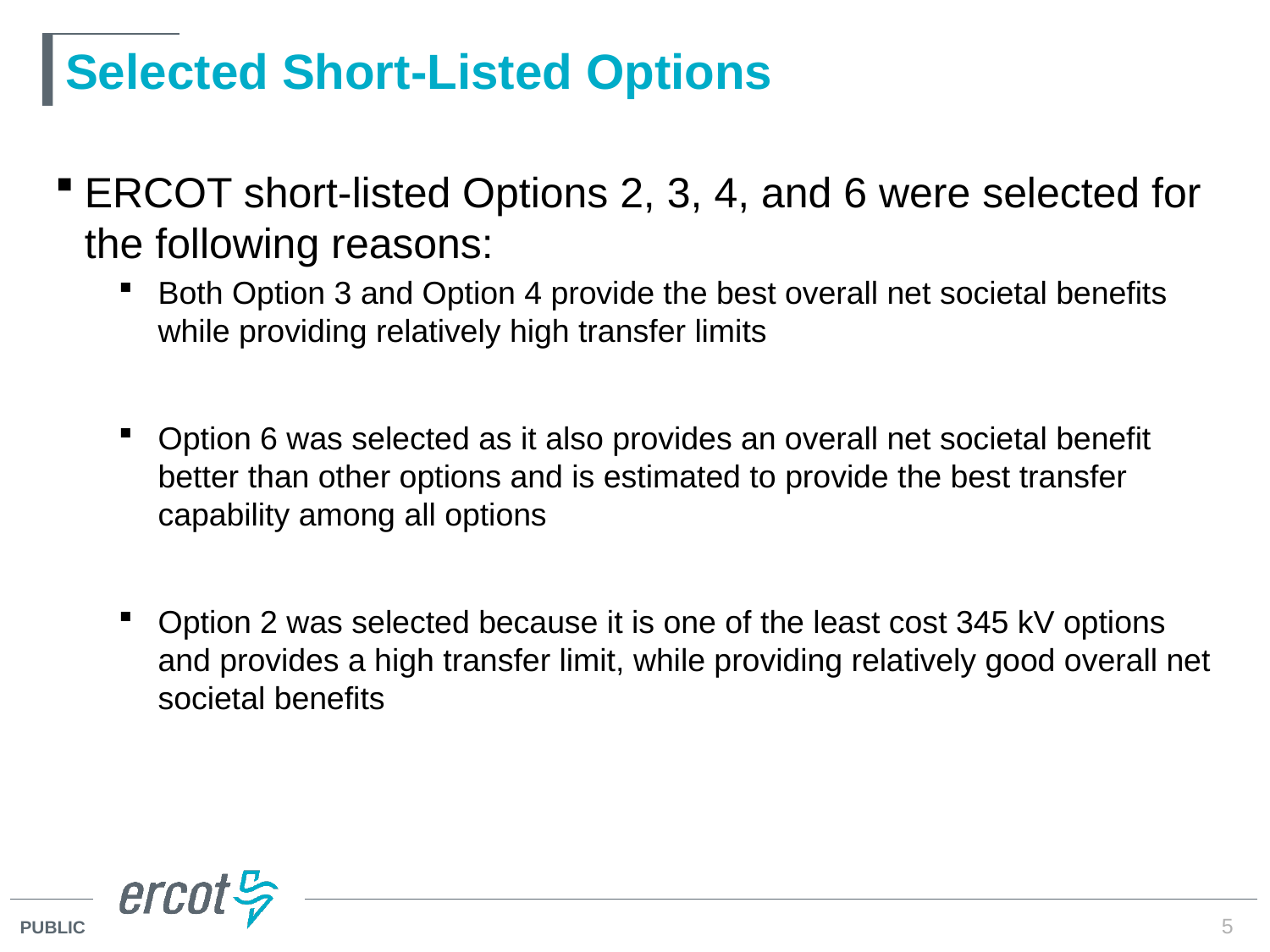

# Selected Short-Listed Options
ERCOT short-listed Options 2, 3, 4, and 6 were selected for the following reasons:
Both Option 3 and Option 4 provide the best overall net societal benefits while providing relatively high transfer limits

Option 6 was selected as it also provides an overall net societal benefit better than other options and is estimated to provide the best transfer capability among all options

Option 2 was selected because it is one of the least cost 345 kV options and provides a high transfer limit, while providing relatively good overall net societal benefits

5